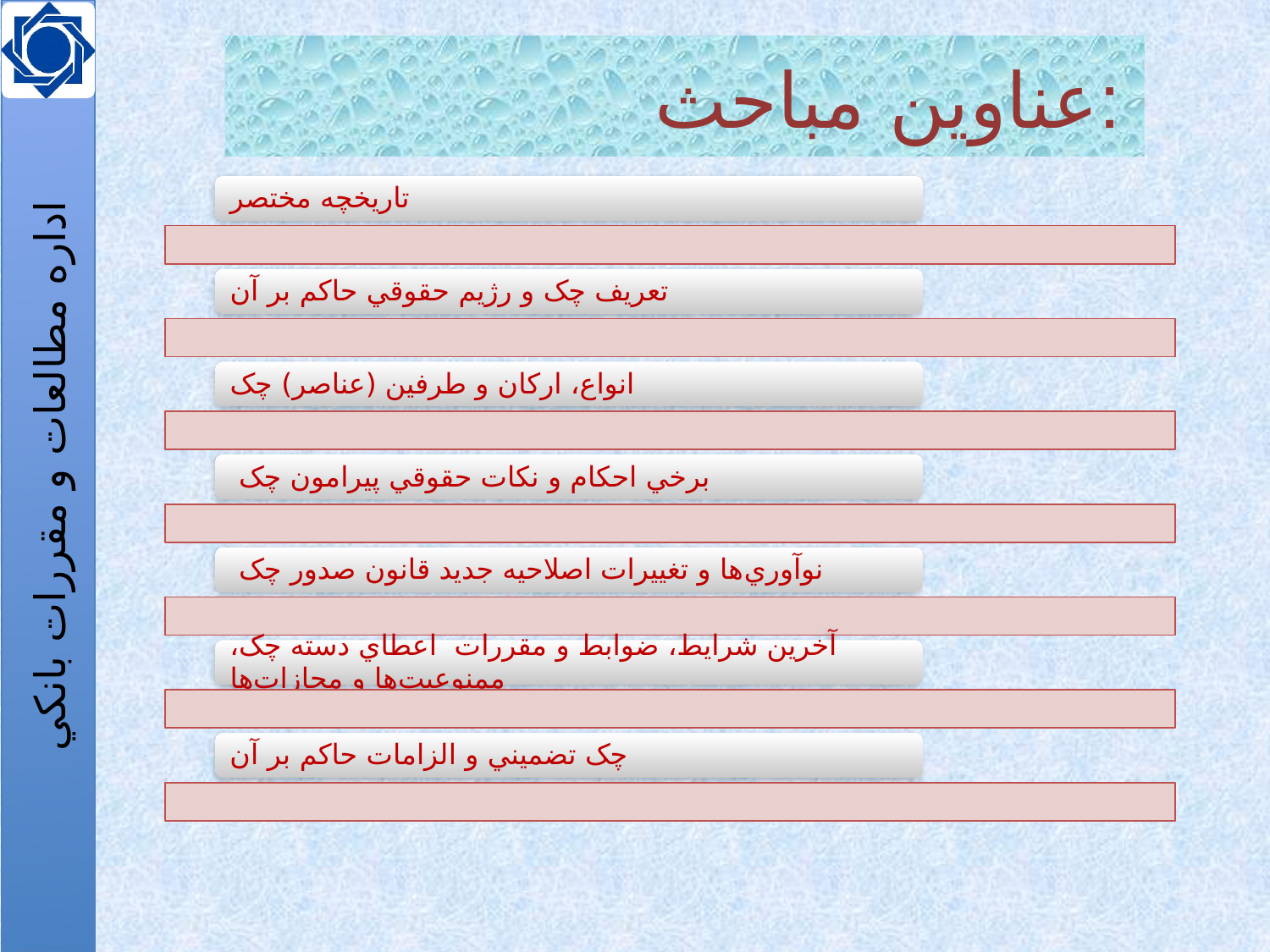

# عناوين مباحث:
تاريخچه مختصر
انواع، ارکان و طرفين (عناصر) چک
تعريف چک و رژيم حقوقي حاکم بر آن
برخي احکام و نکات حقوقي پيرامون چک
آخرين شرايط، ضوابط و مقررات  اعطاي دسته چک، ممنوعيت‌ها و مجازات‌ها
چک تضميني و الزامات حاکم بر آن